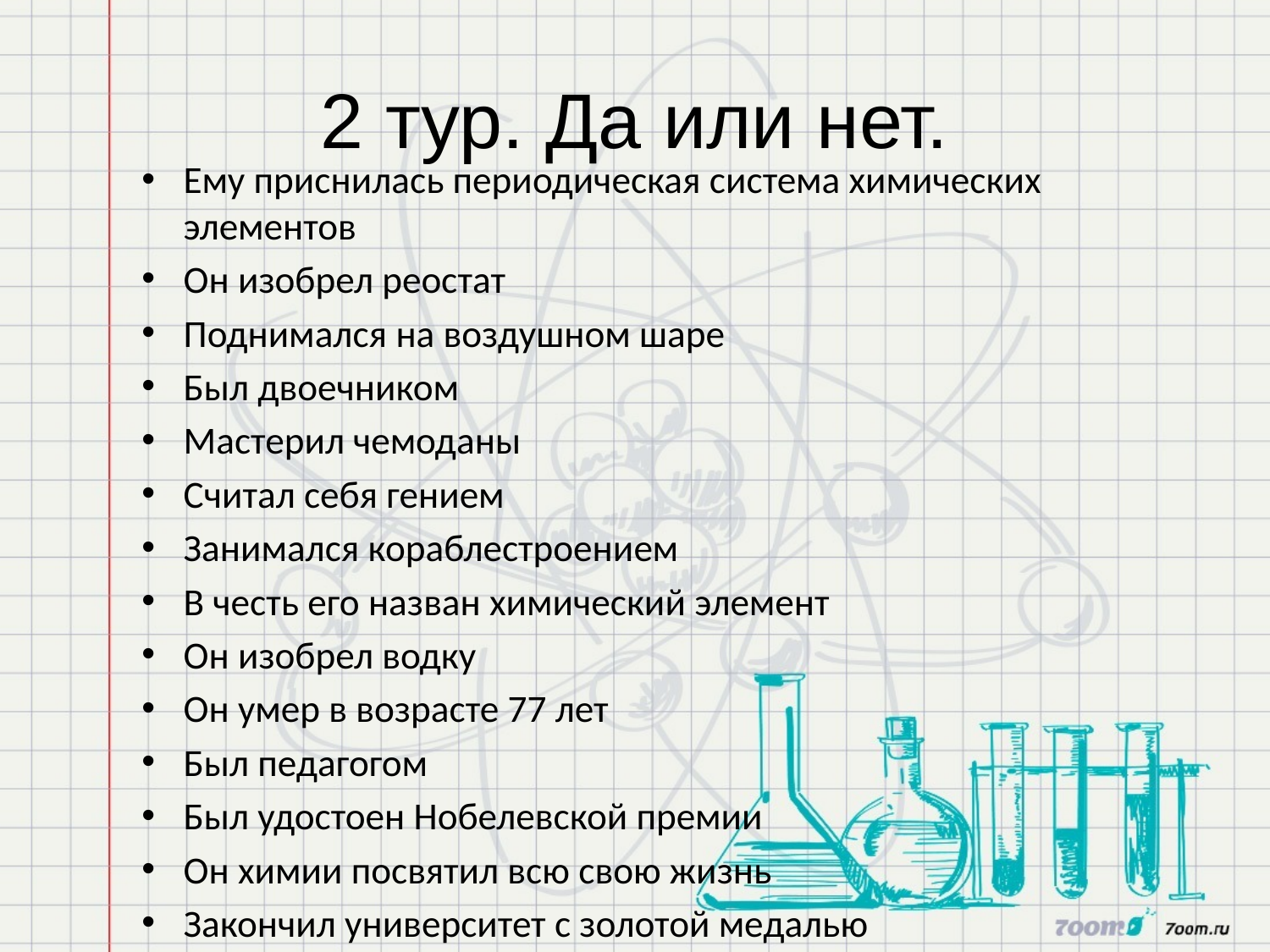

# 2 тур. Да или нет.
Ему приснилась периодическая система химических элементов
Он изобрел реостат
Поднимался на воздушном шаре
Был двоечником
Мастерил чемоданы
Считал себя гением
Занимался кораблестроением
В честь его назван химический элемент
Он изобрел водку
Он умер в возрасте 77 лет
Был педагогом
Был удостоен Нобелевской премии
Он химии посвятил всю свою жизнь
Закончил университет с золотой медалью